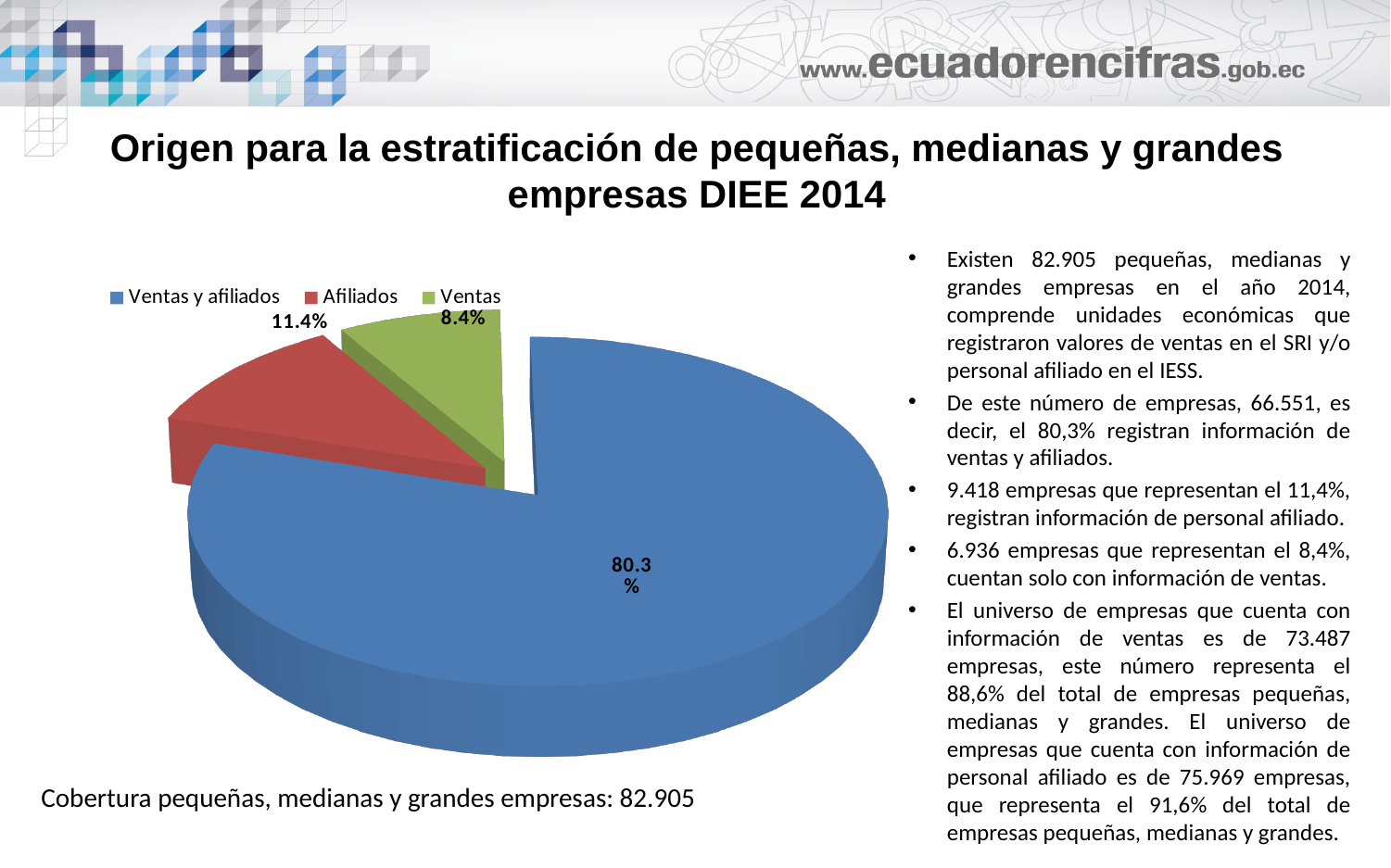

# Origen para la estratificación de pequeñas, medianas y grandes empresas DIEE 2014

[unsupported chart]

Existen 82.905 pequeñas, medianas y grandes empresas en el año 2014, comprende unidades económicas que registraron valores de ventas en el SRI y/o personal afiliado en el IESS.
De este número de empresas, 66.551, es decir, el 80,3% registran información de ventas y afiliados.
9.418 empresas que representan el 11,4%, registran información de personal afiliado.
6.936 empresas que representan el 8,4%, cuentan solo con información de ventas.
El universo de empresas que cuenta con información de ventas es de 73.487 empresas, este número representa el 88,6% del total de empresas pequeñas, medianas y grandes. El universo de empresas que cuenta con información de personal afiliado es de 75.969 empresas, que representa el 91,6% del total de empresas pequeñas, medianas y grandes.
Cobertura pequeñas, medianas y grandes empresas: 82.905